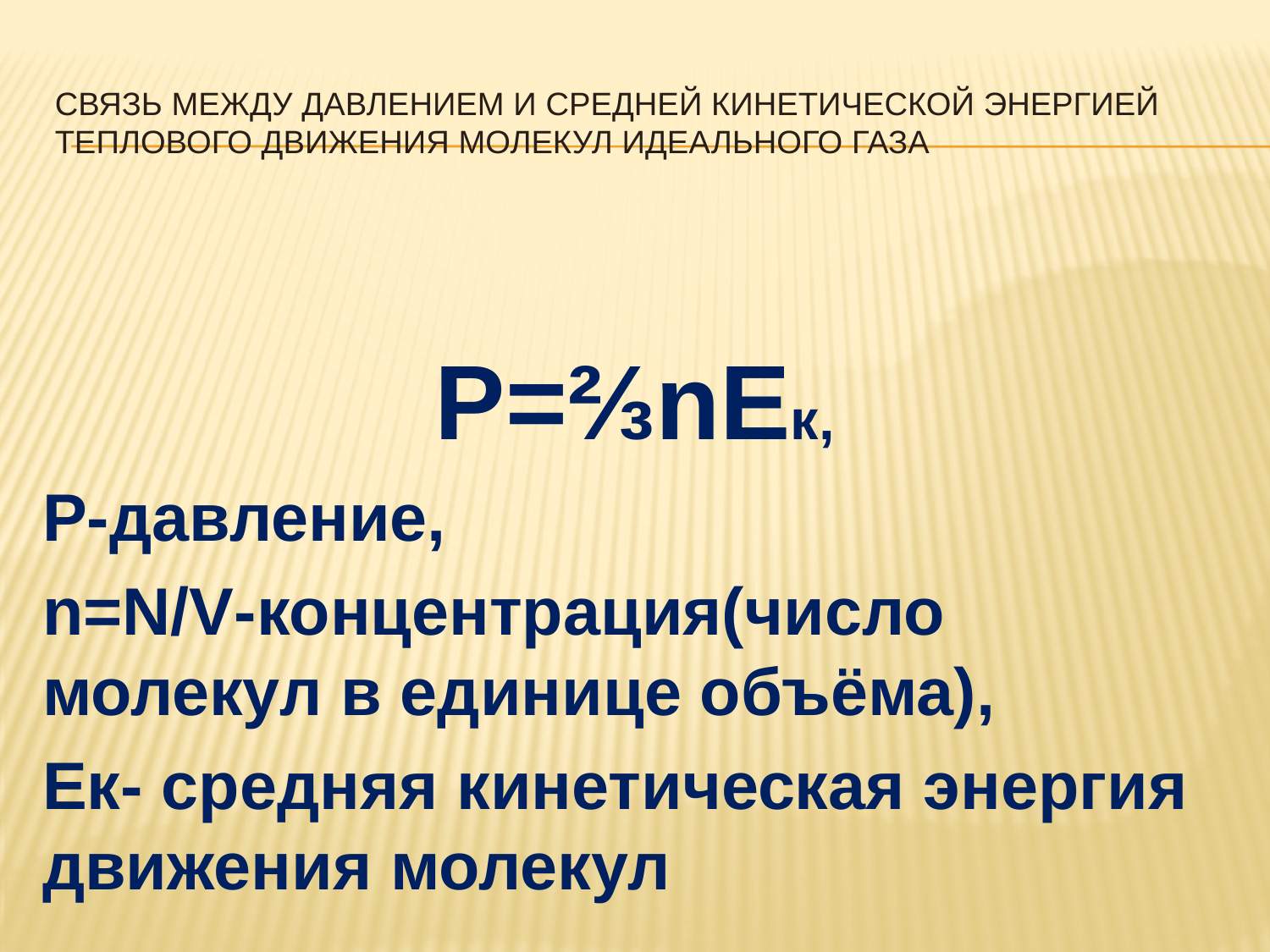

# Связь между давлением и средней кинетической энергией теплового движения молекул идеального газа
P=⅔nEк,
P-давление,
n=N/V-концентрация(число молекул в единице объёма),
Eк- средняя кинетическая энергия движения молекул